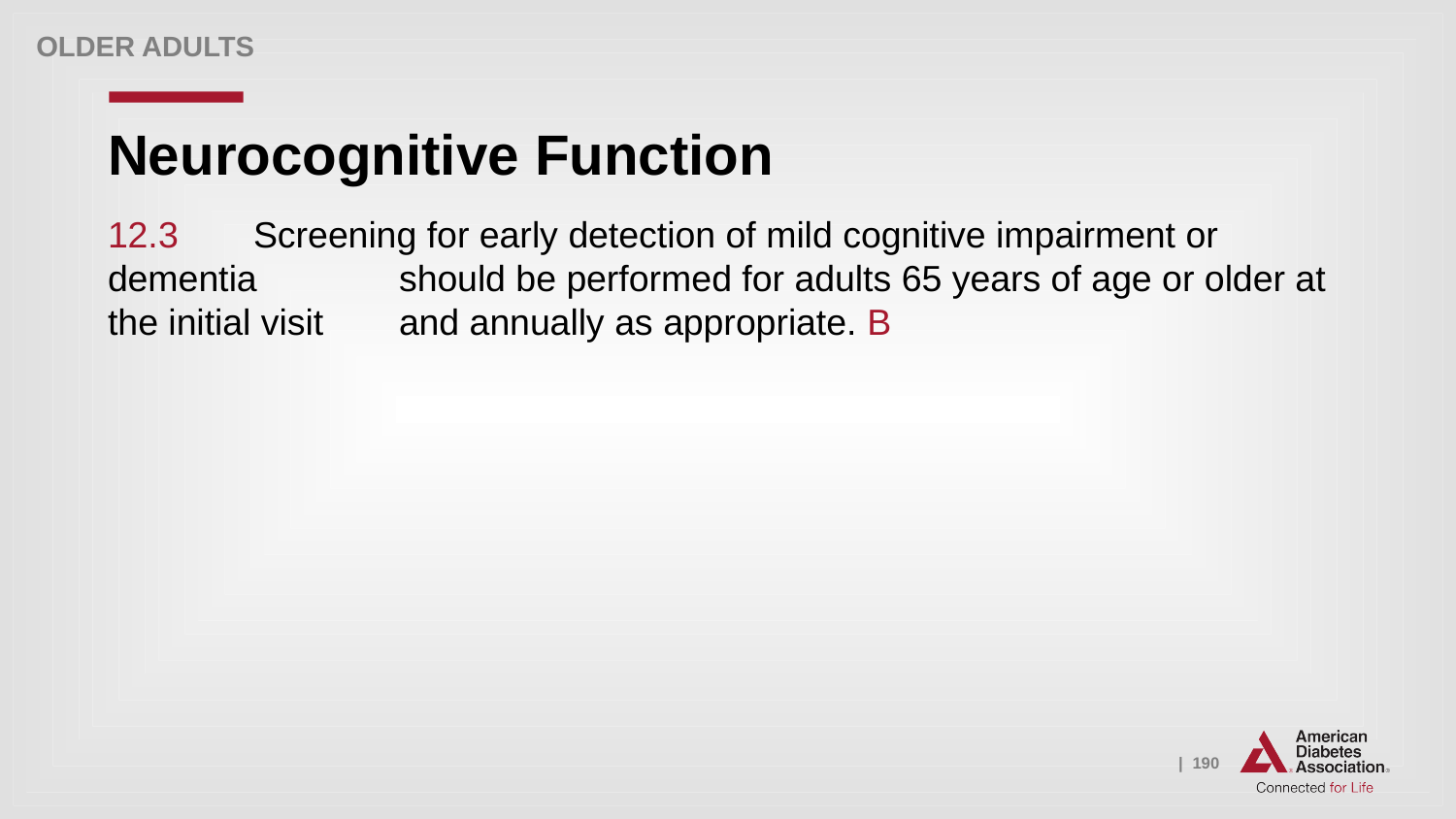

Older adults
# Neurocognitive Function
12.3 	Screening for early detection of mild cognitive impairment or dementia 	should be performed for adults 65 years of age or older at the initial visit 	and annually as appropriate. B